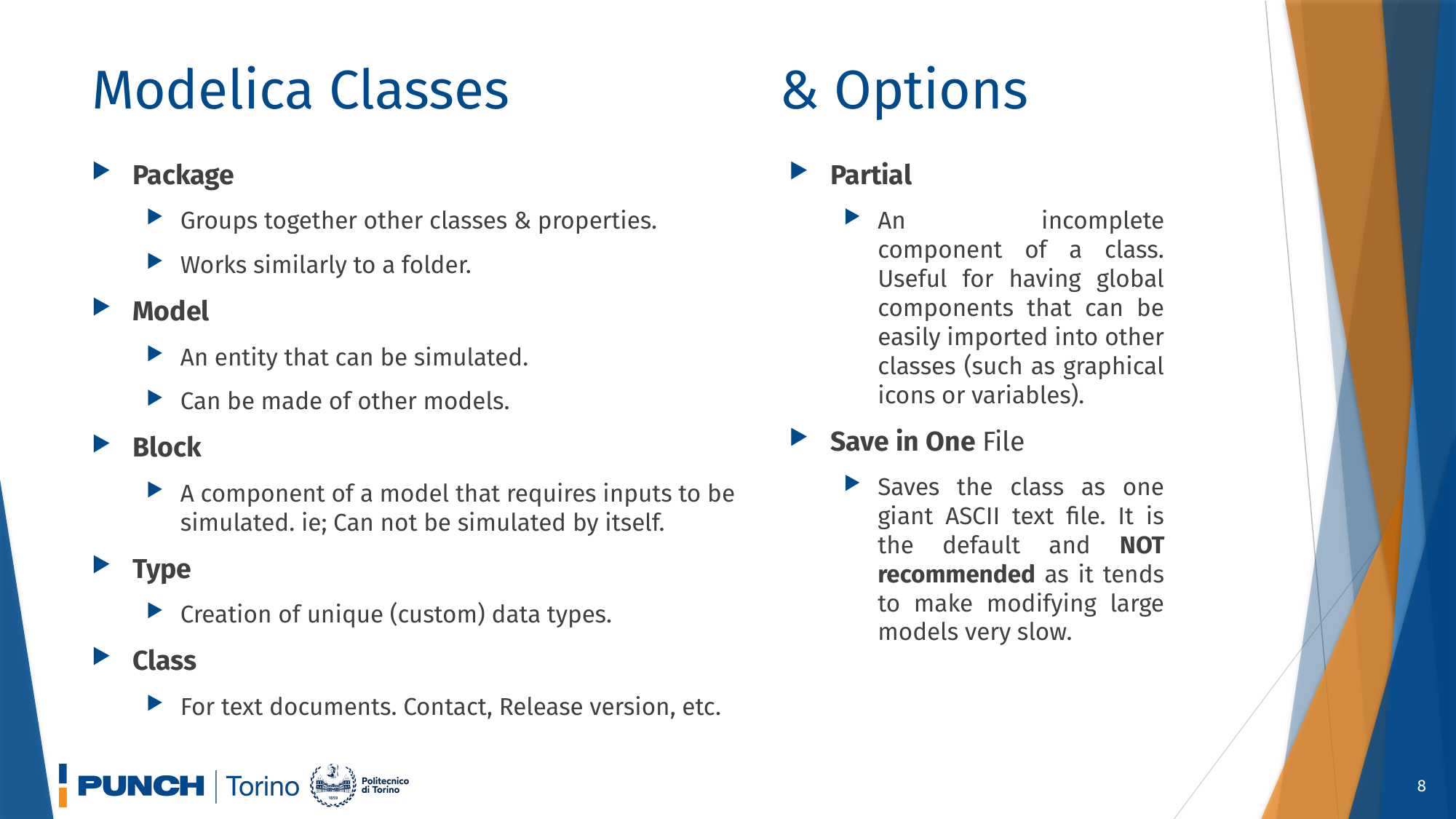

# Modelica Classes
& Options
Package
Groups together other classes & properties.
Works similarly to a folder.
Model
An entity that can be simulated.
Can be made of other models.
Block
A component of a model that requires inputs to be simulated. ie; Can not be simulated by itself.
Type
Creation of unique (custom) data types.
Class
For text documents. Contact, Release version, etc.
Partial
An incomplete component of a class. Useful for having global components that can be easily imported into other classes (such as graphical icons or variables).
Save in One File
Saves the class as one giant ASCII text file. It is the default and NOT recommended as it tends to make modifying large models very slow.
8